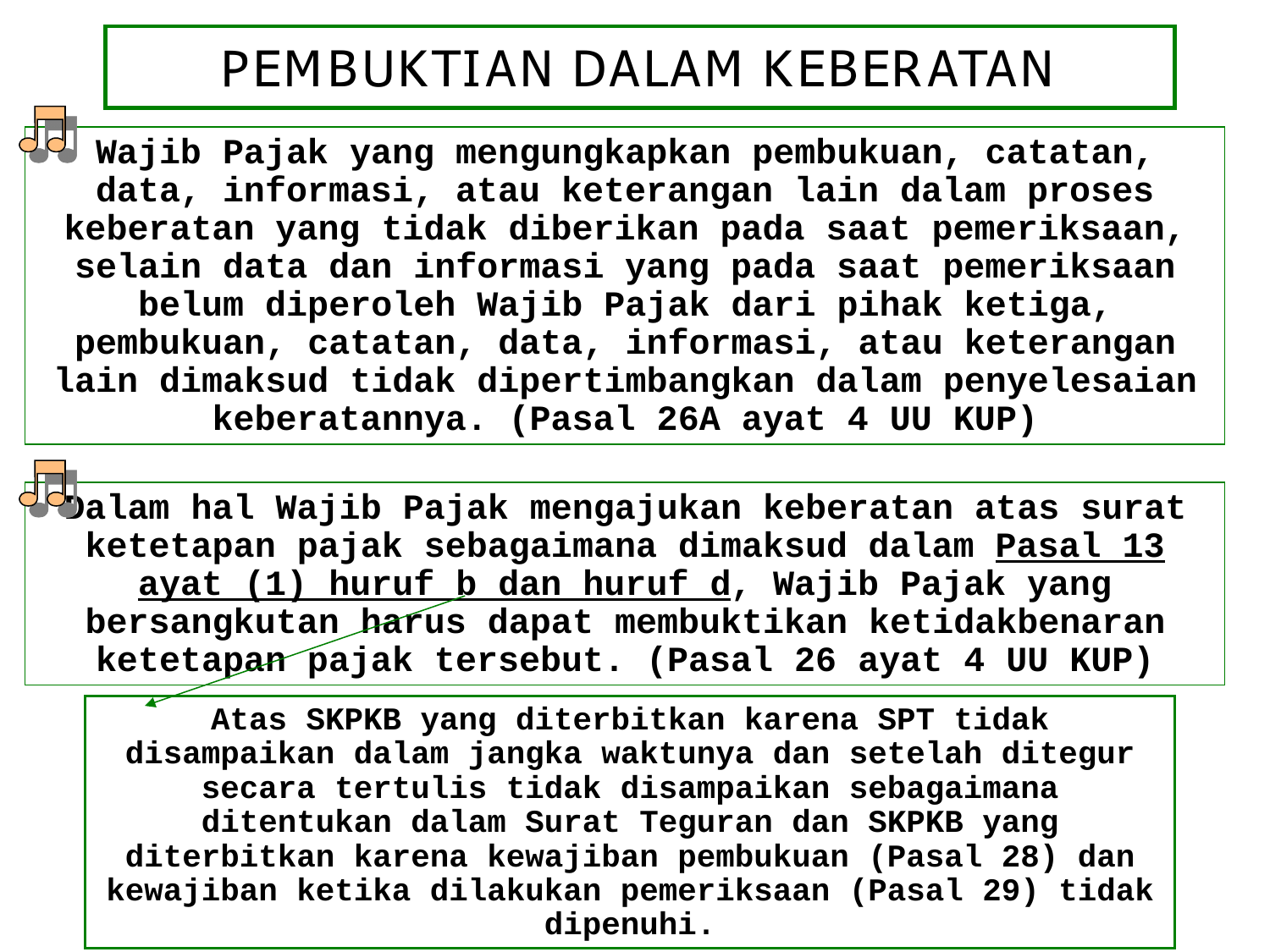

# PEMBUKTIAN DALAM KEBERATAN

Wajib Pajak yang mengungkapkan pembukuan, catatan, data, informasi, atau keterangan lain dalam proses keberatan yang tidak diberikan pada saat pemeriksaan, selain data dan informasi yang pada saat pemeriksaan belum diperoleh Wajib Pajak dari pihak ketiga, pembukuan, catatan, data, informasi, atau keterangan lain dimaksud tidak dipertimbangkan dalam penyelesaian keberatannya. (Pasal 26A ayat 4 UU KUP)

Dalam hal Wajib Pajak mengajukan keberatan atas surat ketetapan pajak sebagaimana dimaksud dalam Pasal 13 ayat (1) huruf b dan huruf d, Wajib Pajak yang bersangkutan harus dapat membuktikan ketidakbenaran ketetapan pajak tersebut. (Pasal 26 ayat 4 UU KUP)

Atas SKPKB yang diterbitkan karena SPT tidak disampaikan dalam jangka waktunya dan setelah ditegur secara tertulis tidak disampaikan sebagaimana ditentukan dalam Surat Teguran dan SKPKB yang diterbitkan karena kewajiban pembukuan (Pasal 28) dan kewajiban ketika dilakukan pemeriksaan (Pasal 29) tidak dipenuhi.